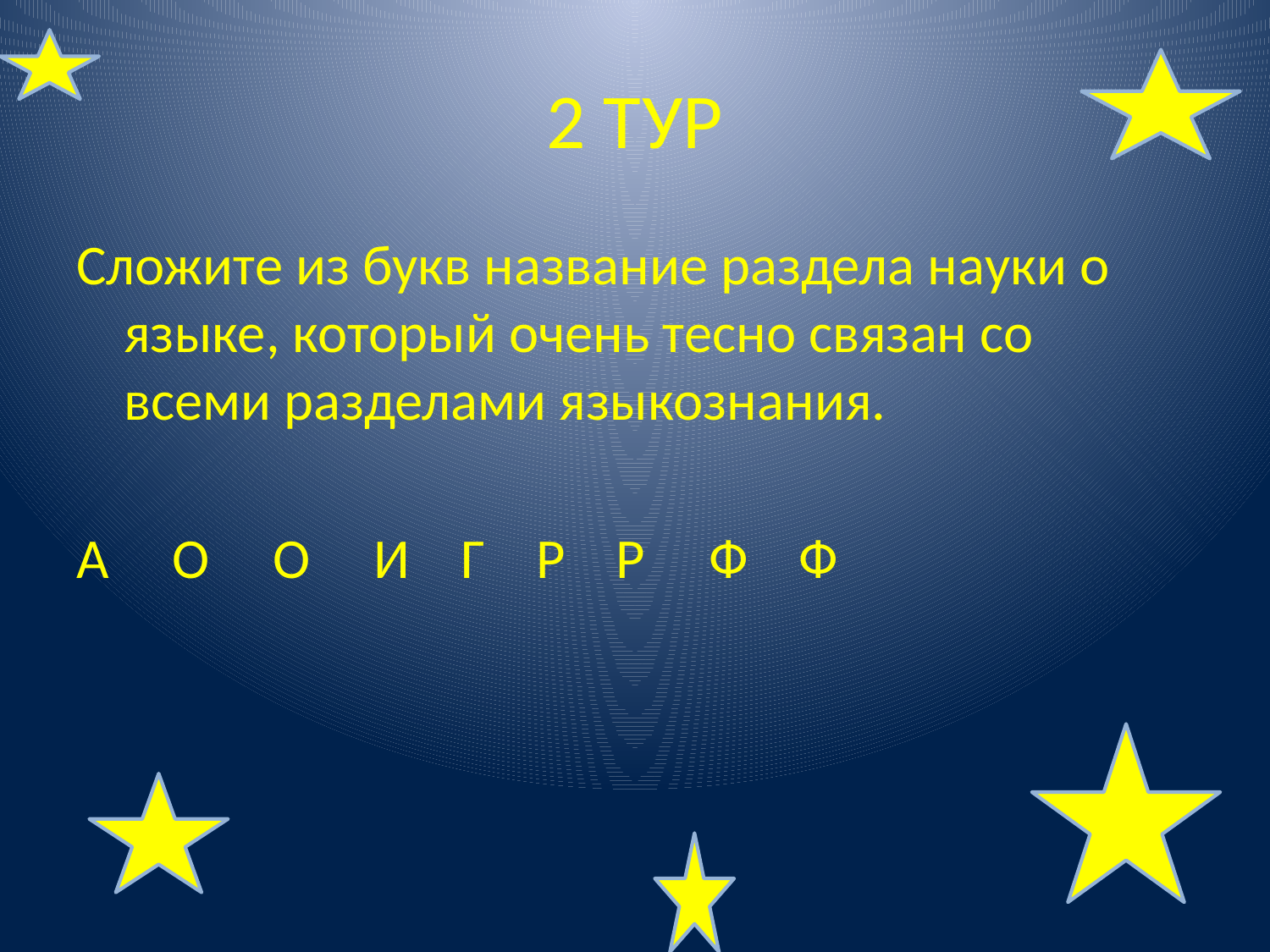

# 2 ТУР

Сложите из букв название раздела науки о языке, который очень тесно связан со всеми разделами языкознания.

А     О     О     И    Г    Р    Р     Ф    Ф